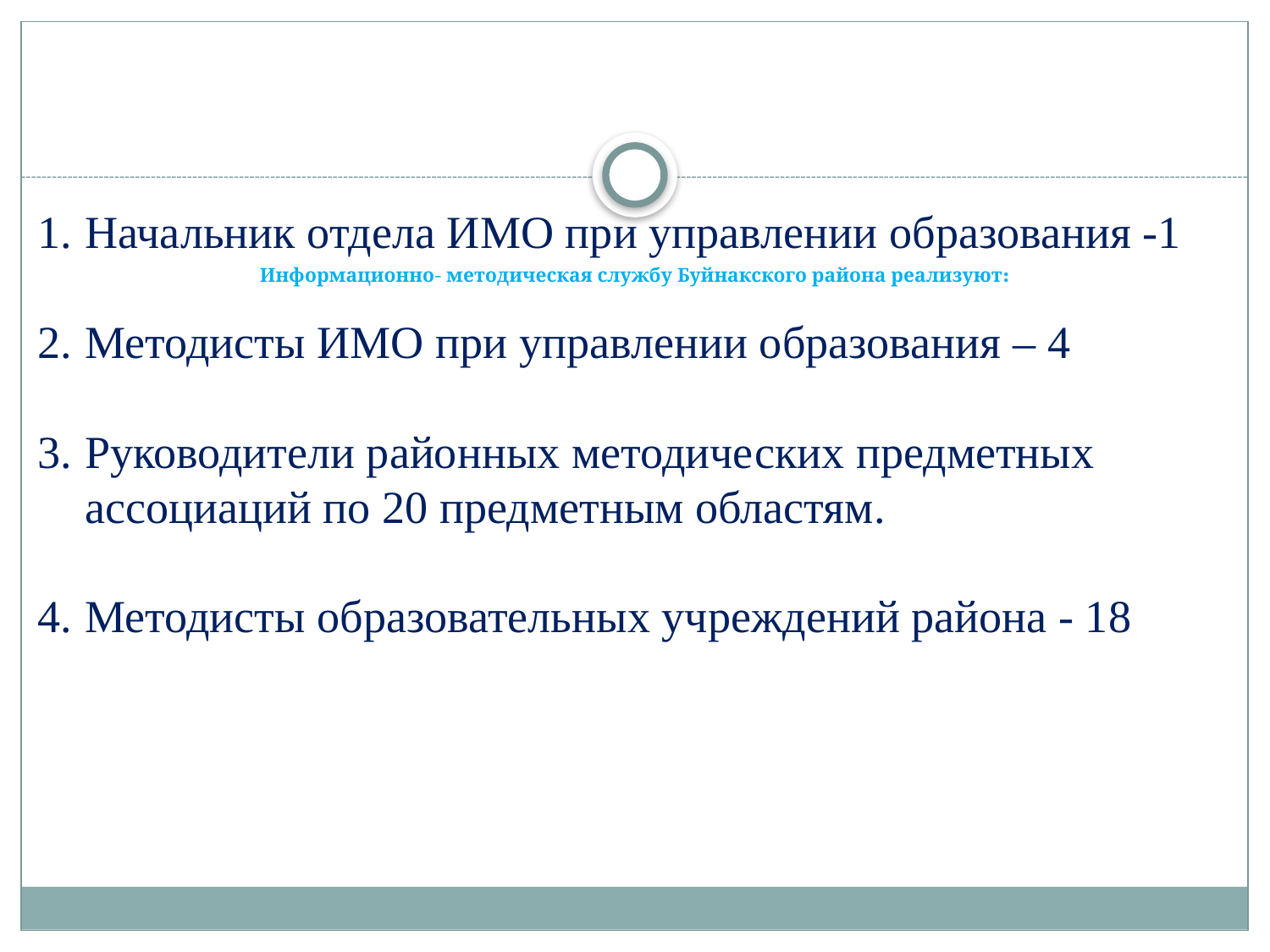

Начальник отдела ИМО при управлении образования -1

Методисты ИМО при управлении образования – 4

Руководители районных методических предметных ассоциаций по 20 предметным областям.

Методисты образовательных учреждений района - 18

# Информационно- методическая службу Буйнакского района реализуют: